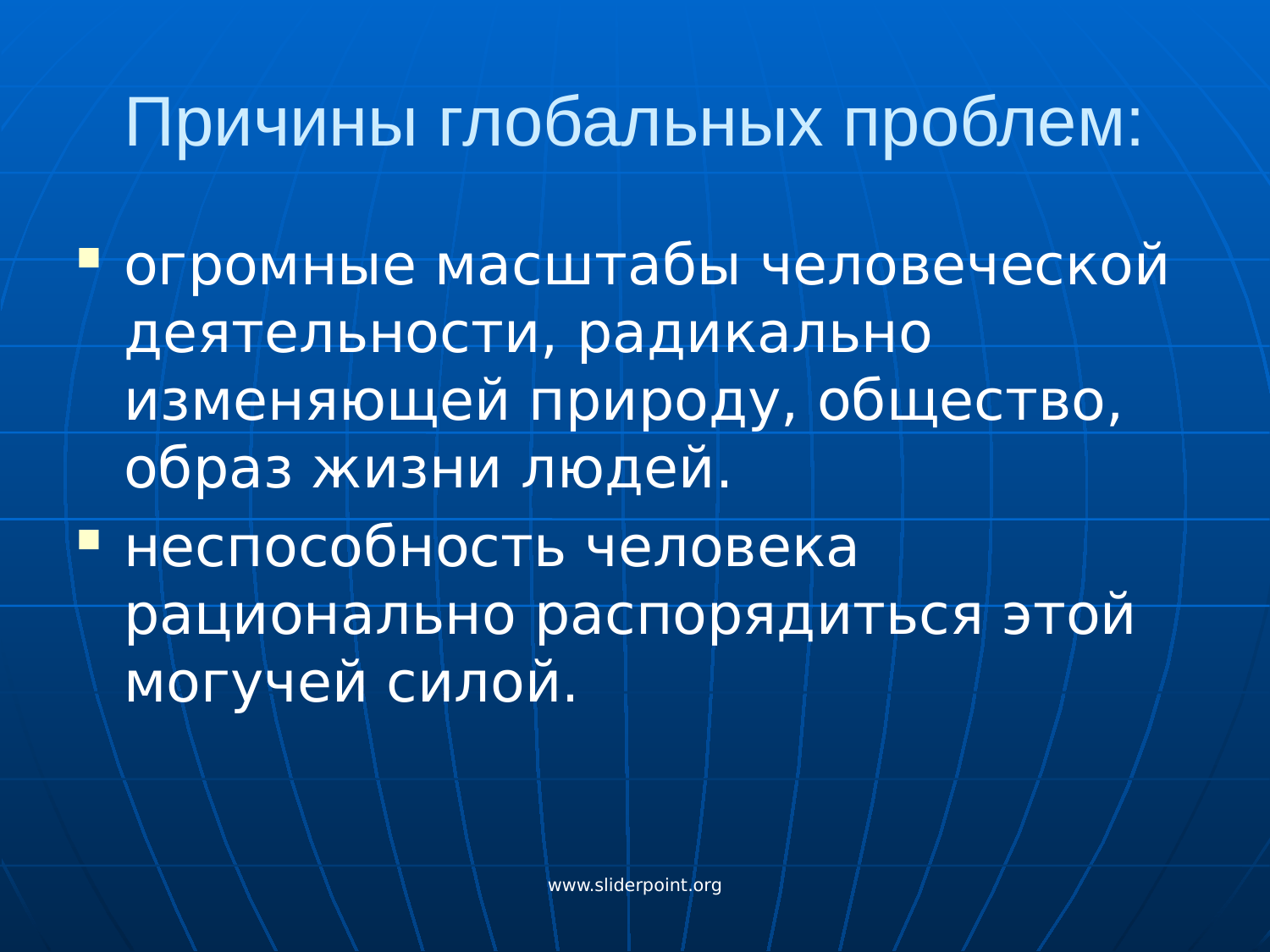

# Причины глобальных проблем:
огромные масштабы человеческой деятельности, радикально изменяющей природу, общество, образ жизни людей.
неспособность человека рационально распорядиться этой могучей силой.
www.sliderpoint.org